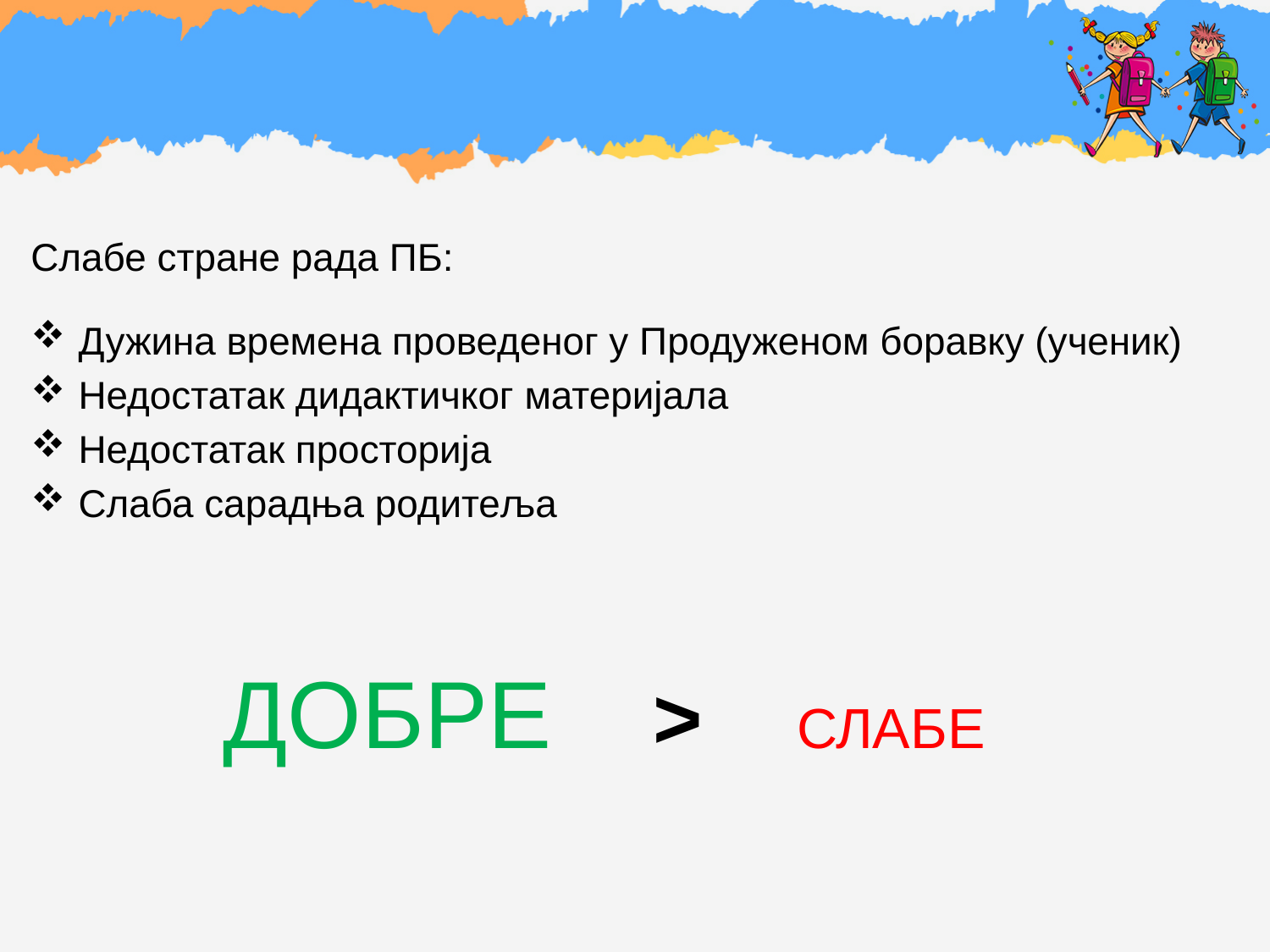

Слабе стране рада ПБ:

Дужина времена проведеног у Продуженом боравку (ученик)
Недостатак дидактичког материјала
Недостатак просторија
Слаба сарадња родитеља

                 ДОБРЕ     >    СЛАБЕ